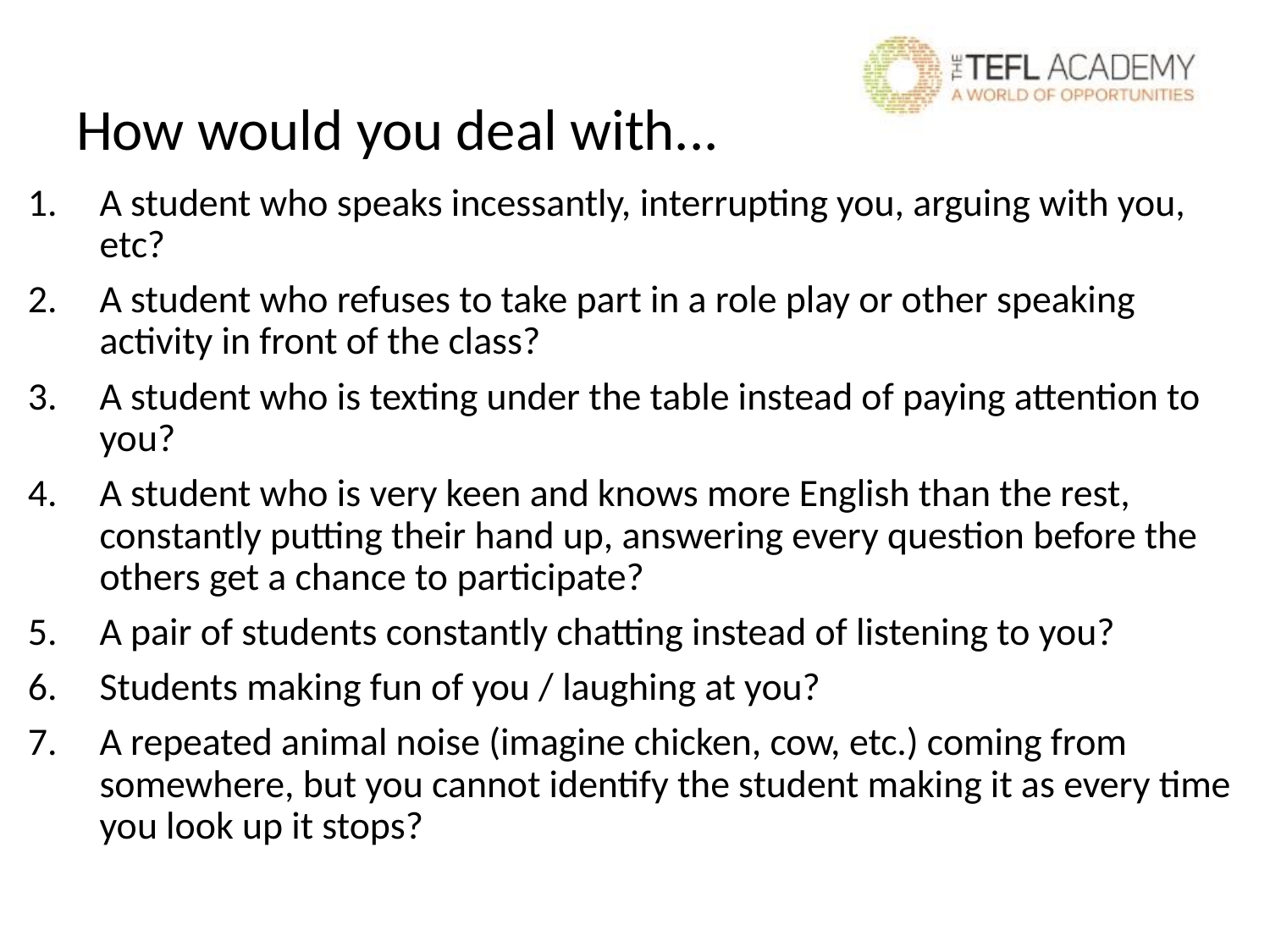

# How would you deal with...
A student who speaks incessantly, interrupting you, arguing with you, etc?
A student who refuses to take part in a role play or other speaking activity in front of the class?
A student who is texting under the table instead of paying attention to you?
A student who is very keen and knows more English than the rest, constantly putting their hand up, answering every question before the others get a chance to participate?
A pair of students constantly chatting instead of listening to you?
Students making fun of you / laughing at you?
A repeated animal noise (imagine chicken, cow, etc.) coming from somewhere, but you cannot identify the student making it as every time you look up it stops?